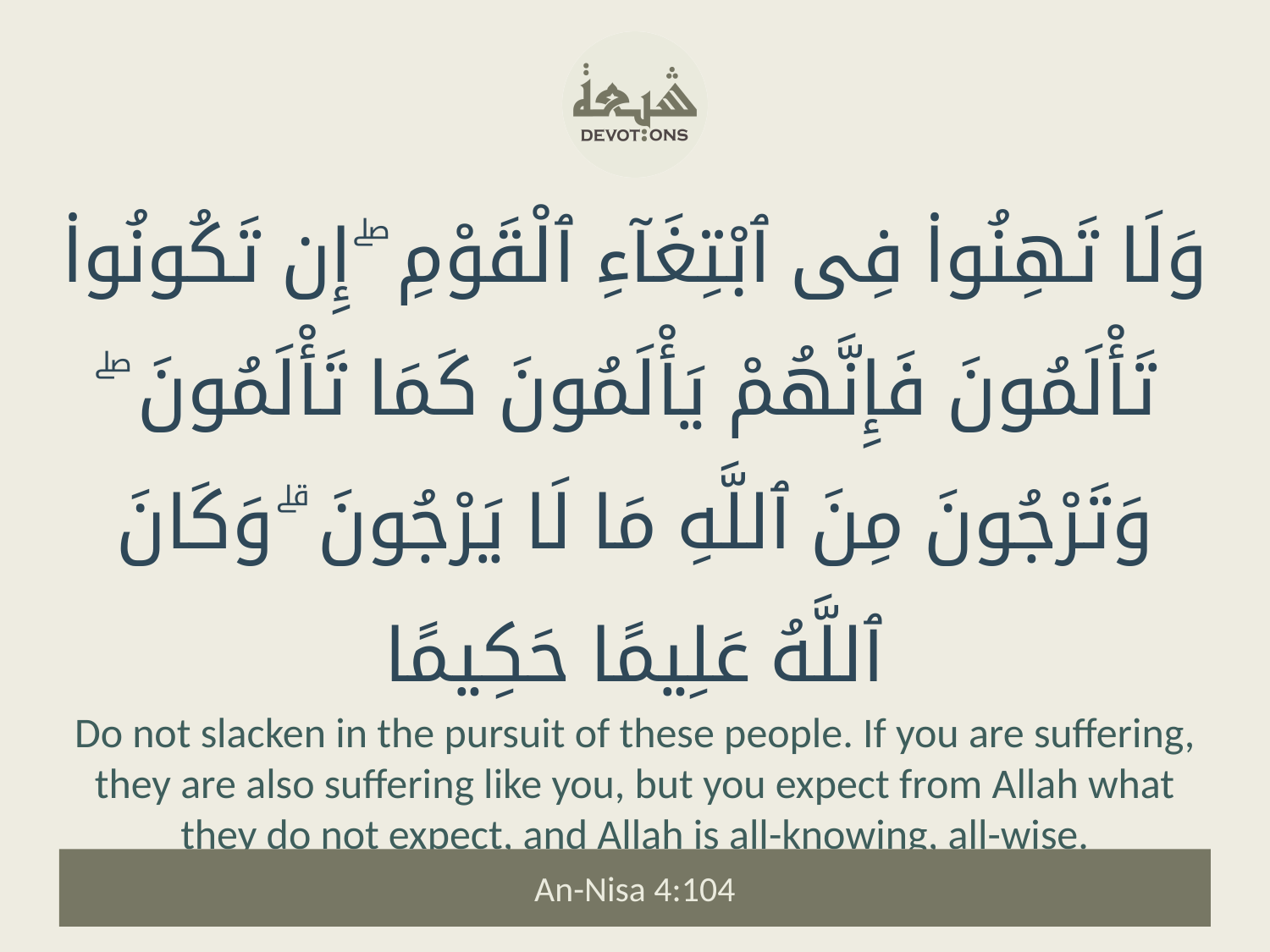

وَلَا تَهِنُوا۟ فِى ٱبْتِغَآءِ ٱلْقَوْمِ ۖ إِن تَكُونُوا۟ تَأْلَمُونَ فَإِنَّهُمْ يَأْلَمُونَ كَمَا تَأْلَمُونَ ۖ وَتَرْجُونَ مِنَ ٱللَّهِ مَا لَا يَرْجُونَ ۗ وَكَانَ ٱللَّهُ عَلِيمًا حَكِيمًا
Do not slacken in the pursuit of these people. If you are suffering, they are also suffering like you, but you expect from Allah what they do not expect, and Allah is all-knowing, all-wise.
An-Nisa 4:104